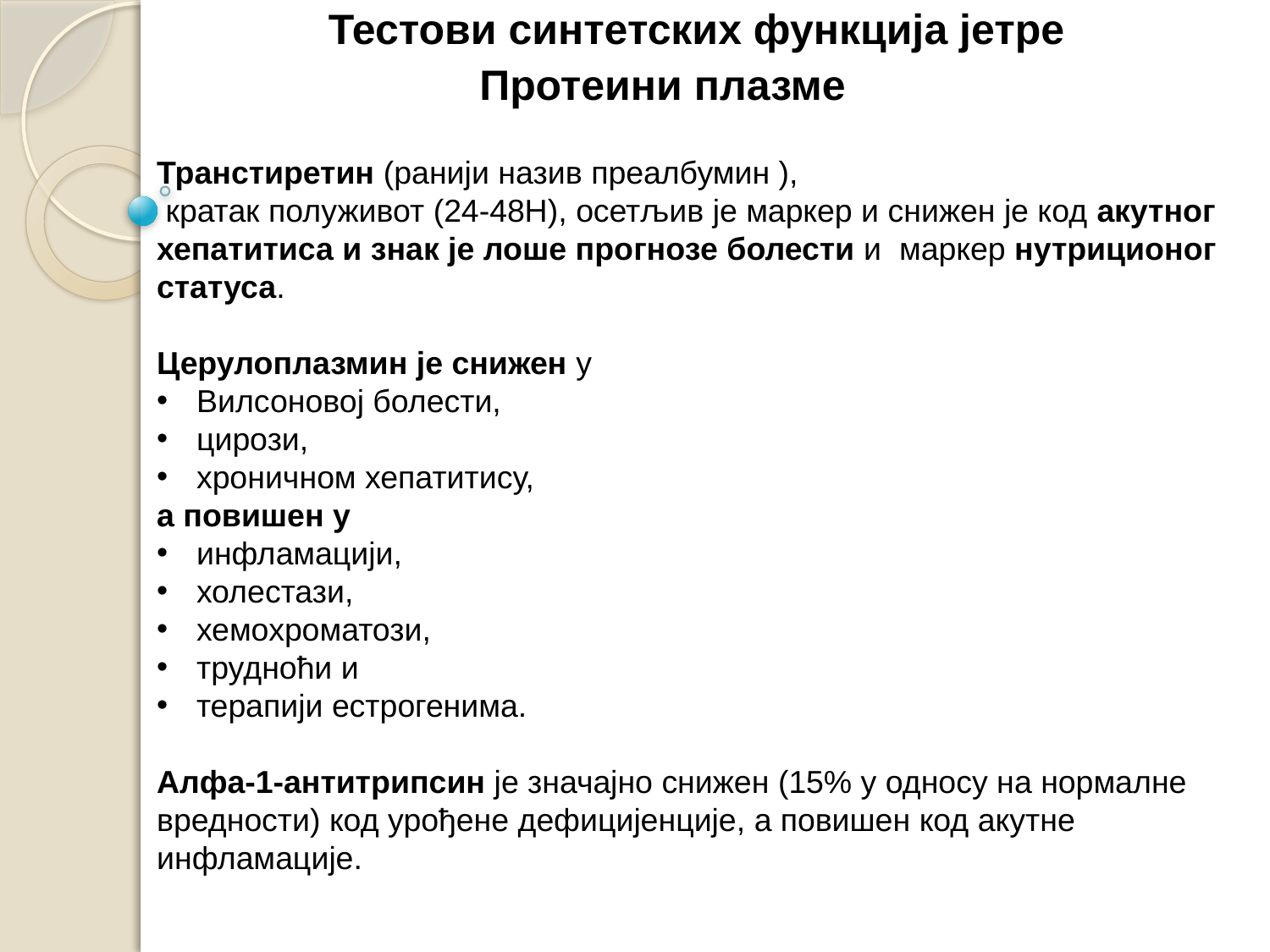

Тестови синтетских функција јетре
Протеини плазме
Транстиретин (ранији назив преалбумин ),
 кратак полуживот (24-48Н), осетљив је маркер и снижен је код акутног хепатитиса и знак је лоше прогнозе болести и  маркер нутриционог статуса.

Церулоплазмин је снижен у
Вилсоновој болести,
цирози,
хроничном хепатитису,
а повишен у
инфламацији,
холестази,
хемохроматози,
трудноћи и
терапији естрогенима.
Алфа-1-антитрипсин је значајно снижен (15% у односу на нормалне вредности) код урођене дефицијенције, а повишен код акутне инфламације.